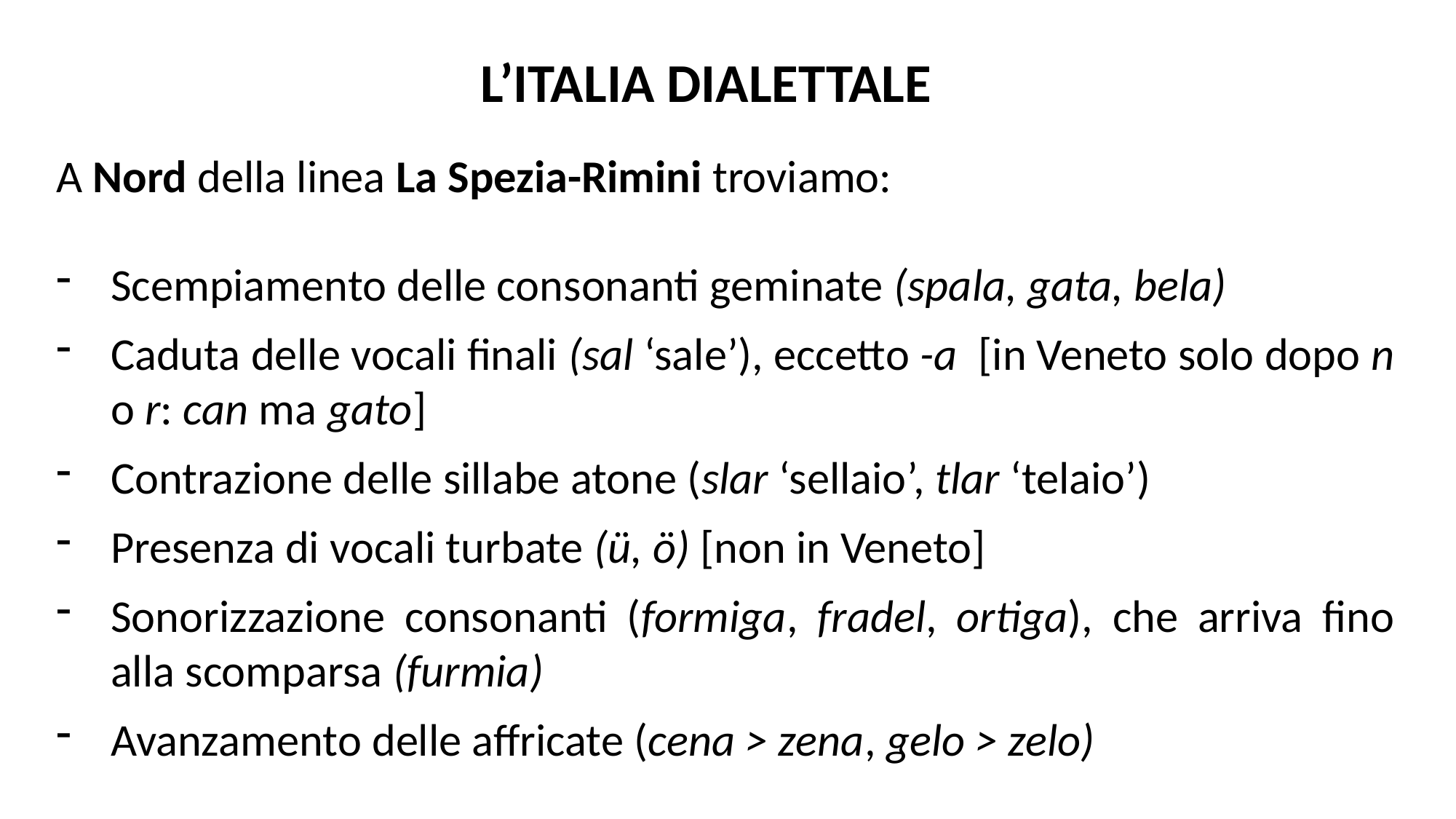

L’ITALIA DIALETTALE
A Nord della linea La Spezia-Rimini troviamo:

Scempiamento delle consonanti geminate (spala, gata, bela)

Caduta delle vocali finali (sal ‘sale’), eccetto -a  [in Veneto solo dopo n o r: can ma gato]

Contrazione delle sillabe atone (slar ‘sellaio’, tlar ‘telaio’)

Presenza di vocali turbate (ü, ö) [non in Veneto]

Sonorizzazione consonanti (formiga, fradel, ortiga), che arriva fino alla scomparsa (furmia)

Avanzamento delle affricate (cena > zena, gelo > zelo)